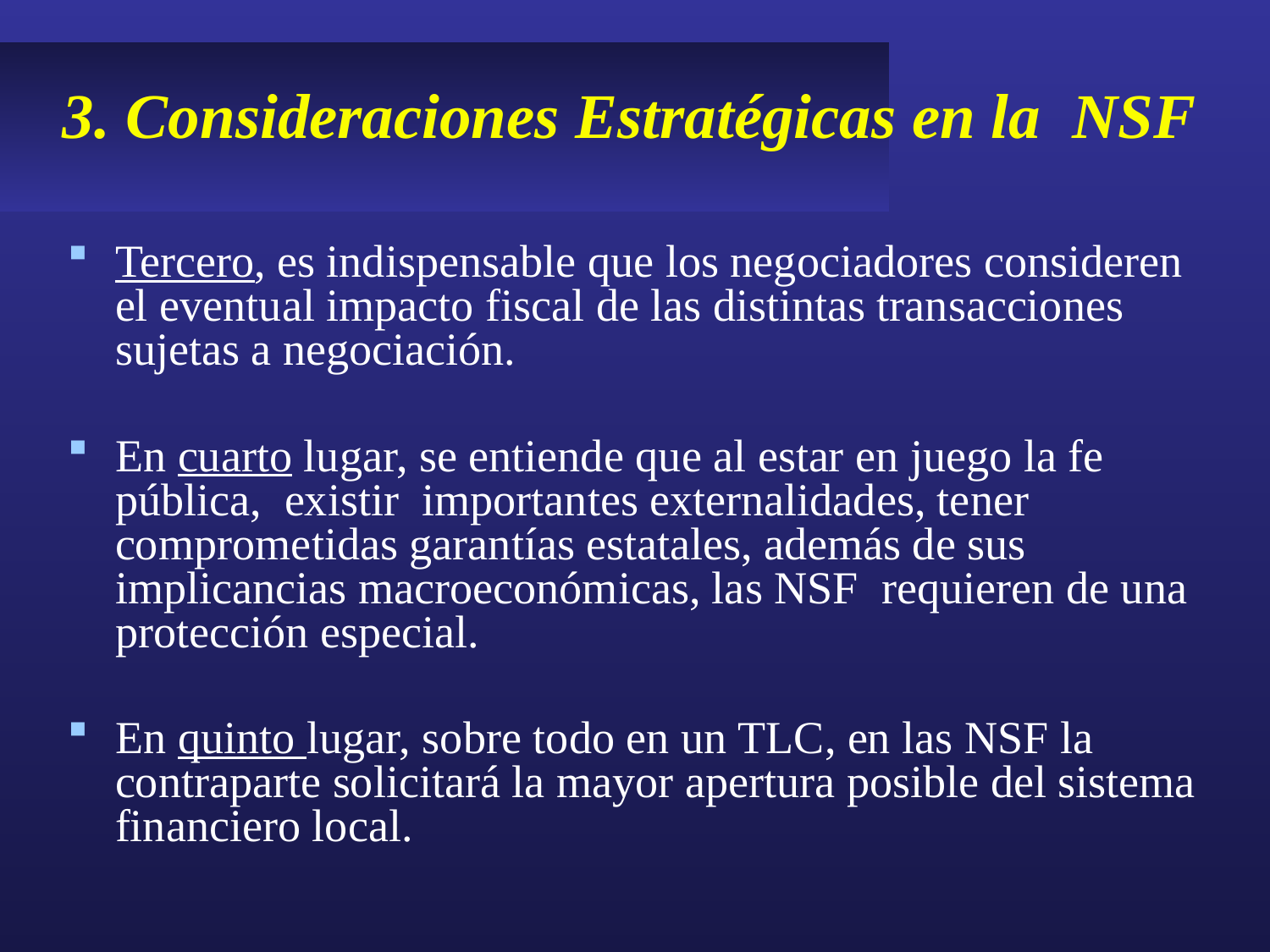

# 3. Consideraciones Estratégicas en la  NSF

Tercero, es indispensable que los negociadores consideren el eventual impacto fiscal de las distintas transacciones sujetas a negociación.

En cuarto lugar, se entiende que al estar en juego la fe pública,  existir  importantes externalidades, tener comprometidas garantías estatales, además de sus implicancias macroeconómicas, las NSF  requieren de una protección especial.

En quinto lugar, sobre todo en un TLC, en las NSF la contraparte solicitará la mayor apertura posible del sistema financiero local.